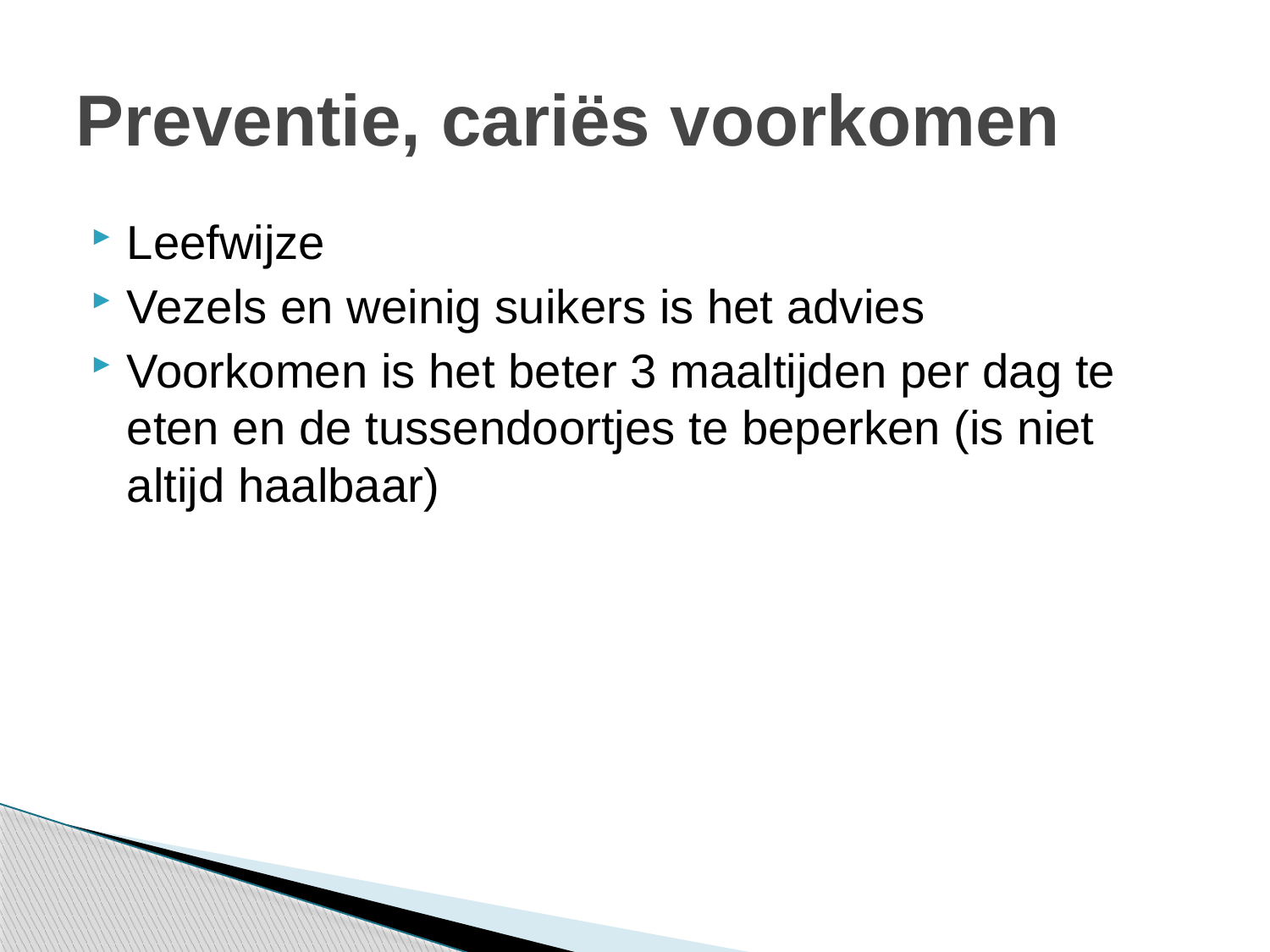

# Preventie, cariës voorkomen
Leefwijze
Vezels en weinig suikers is het advies
Voorkomen is het beter 3 maaltijden per dag te eten en de tussendoortjes te beperken (is niet altijd haalbaar)